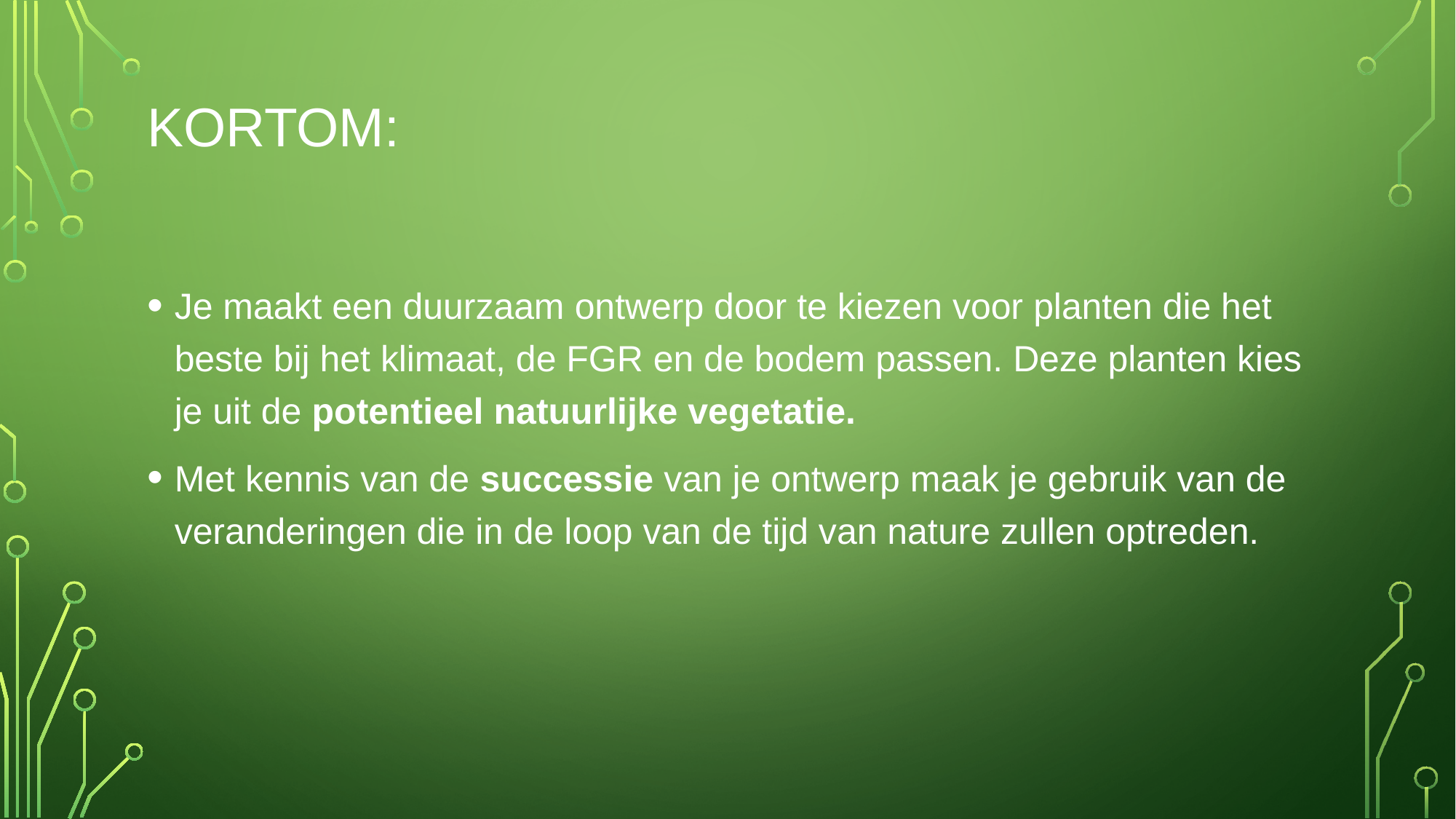

# Kortom:
Je maakt een duurzaam ontwerp door te kiezen voor planten die het beste bij het klimaat, de FGR en de bodem passen. Deze planten kies je uit de potentieel natuurlijke vegetatie.
Met kennis van de successie van je ontwerp maak je gebruik van de veranderingen die in de loop van de tijd van nature zullen optreden.